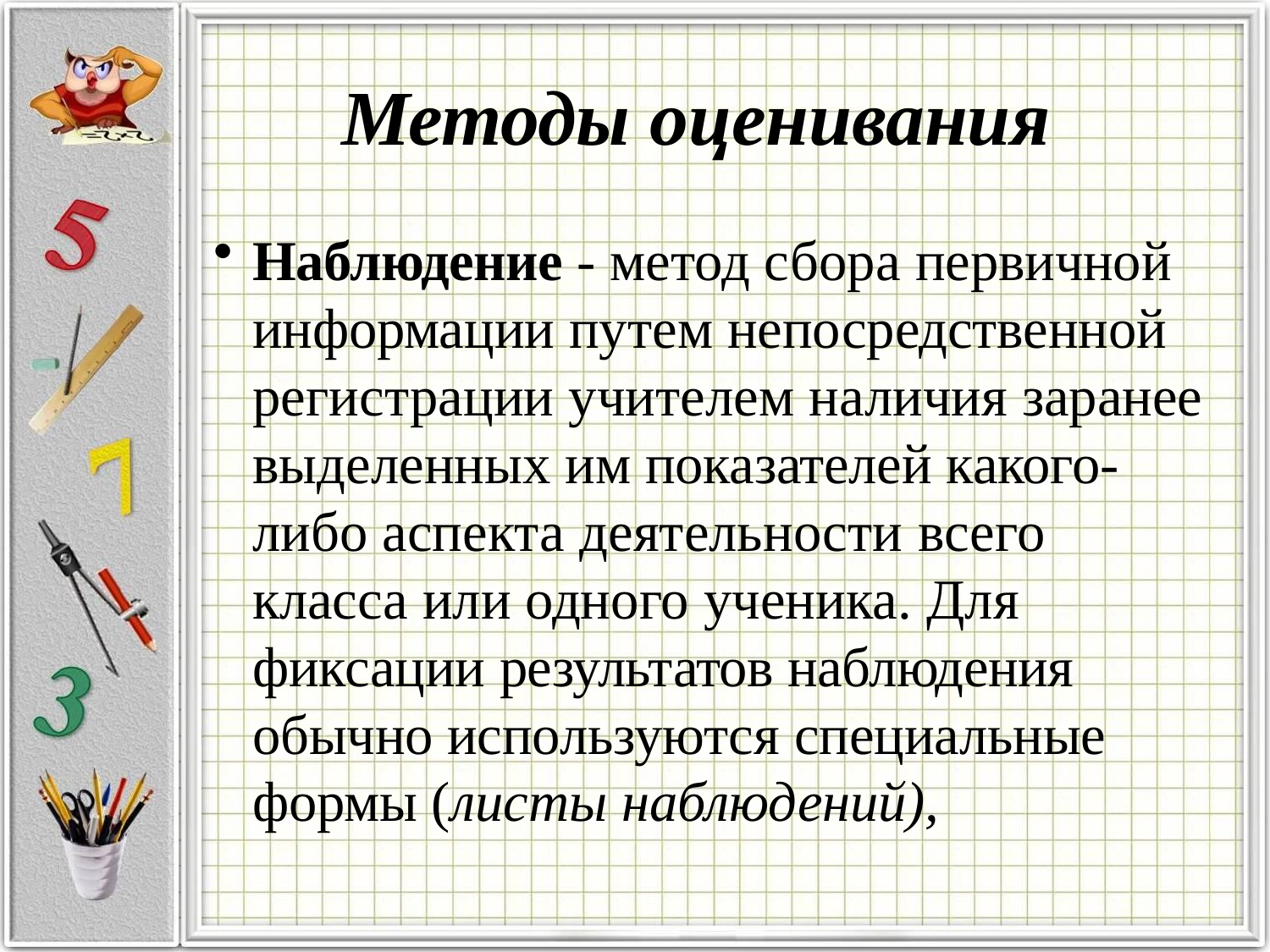

# Методы оценивания
Наблюдение - метод сбора первичной информации путем непосредственной регистрации учителем наличия заранее выделенных им показателей какого- либо аспекта деятельности всего класса или одного ученика. Для фиксации результатов наблюдения обычно используются специальные формы (листы наблюдений),